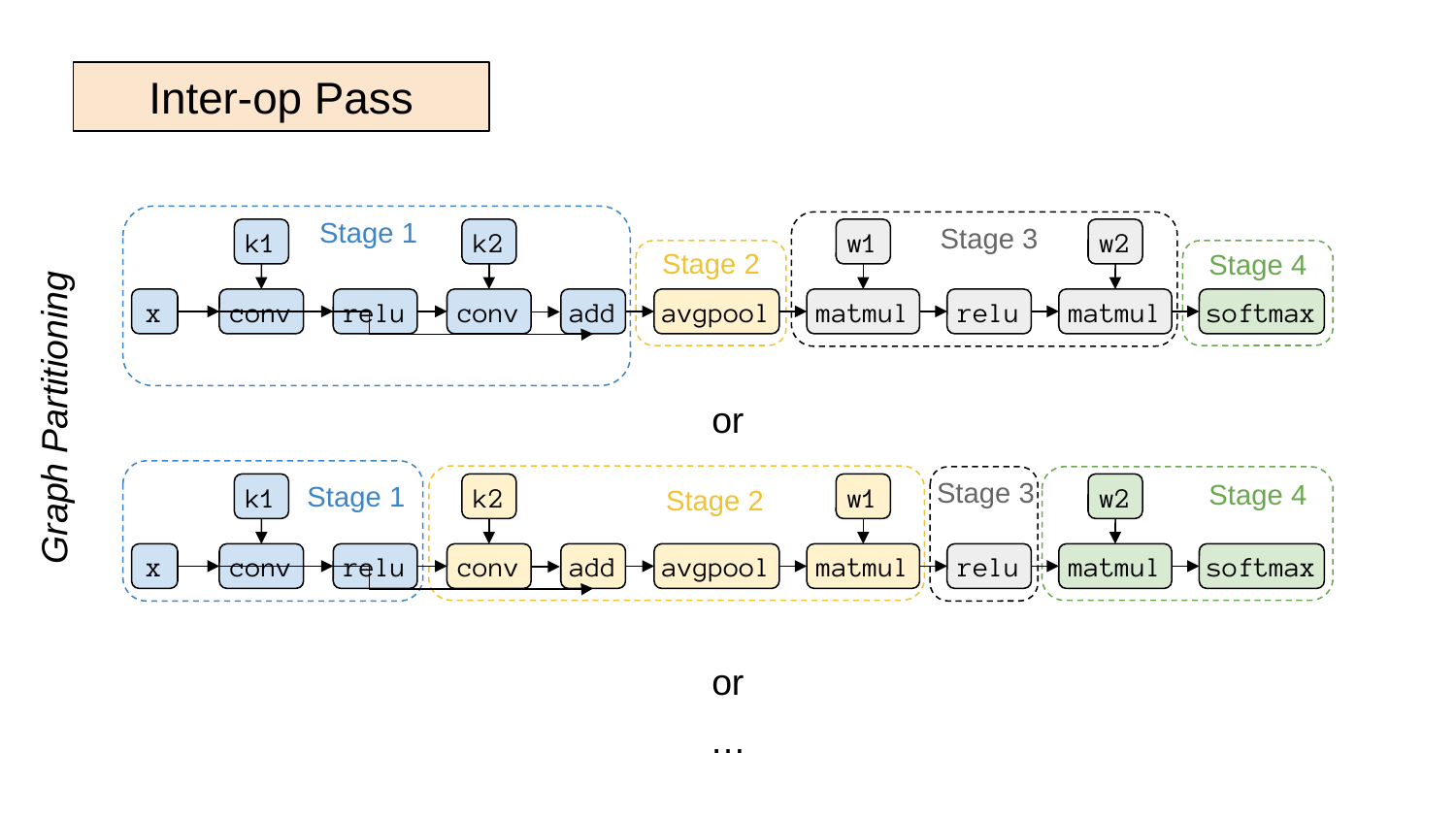

Inter-op Pass
Stage 1

Stage 3

k1
k2
w1
w2
Stage 2
Stage 4

matmul
x
conv
relu
conv
add
avgpool
relu
matmul
softmax
Graph Partitioning
or

Stage 3
Stage 4
Stage 1

Stage 2
k1
k2
w1
w2
matmul
x
conv
relu
conv
add
avgpool
relu
matmul
softmax
or

…